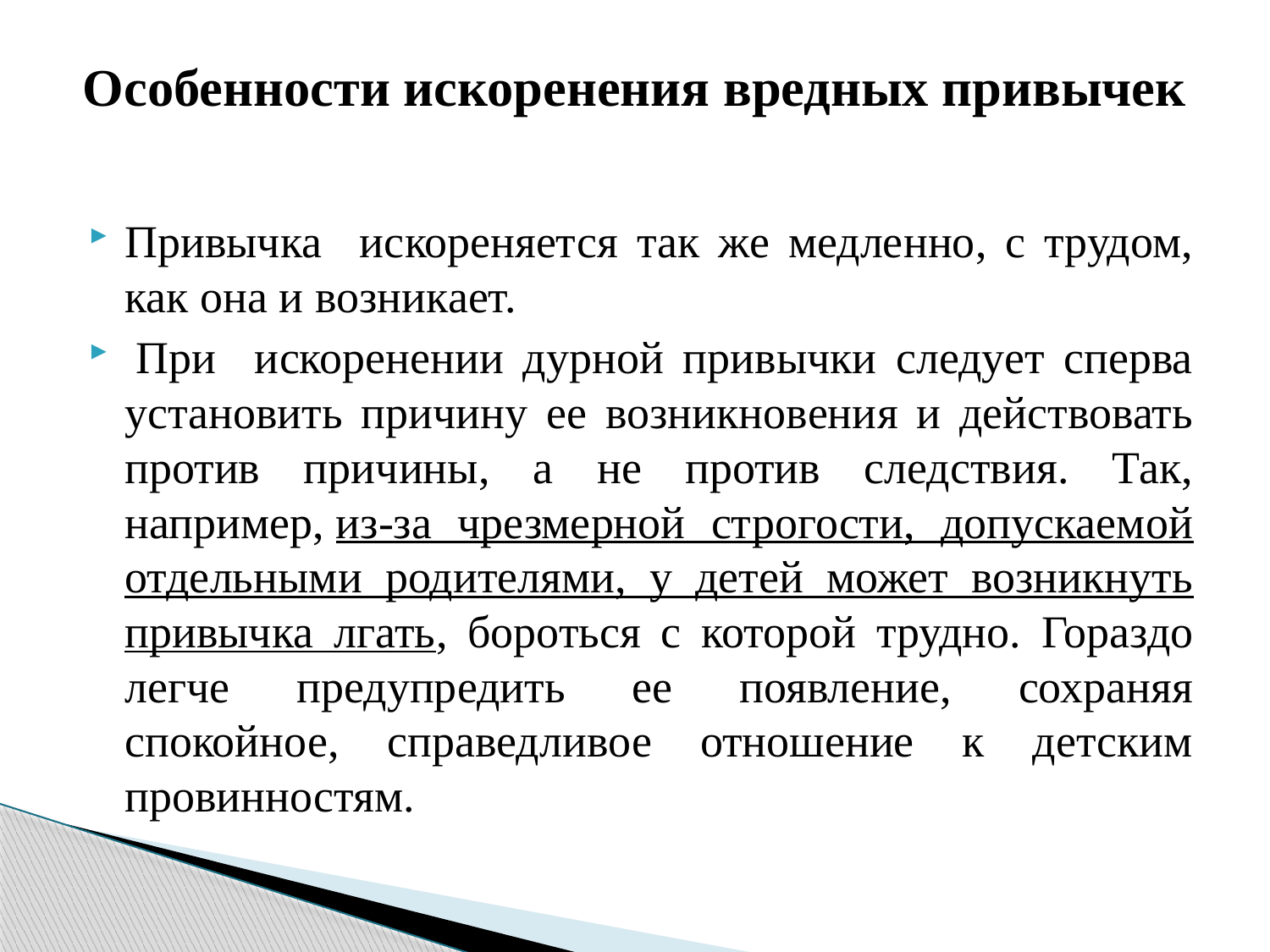

# Особенности искоренения вредных привычек
Привычка  искореняется так же медленно, с трудом, как она и возникает.
 При  искоренении дурной привычки следует сперва установить причину ее возникновения и действовать против причины, а не против следствия. Так, например, из-за чрезмерной строгости, допускаемой отдельными родителями, у детей может возникнуть привычка лгать, бороться с которой трудно. Гораздо легче предупредить ее появление, сохраняя спокойное, справедливое отношение к детским провинностям.